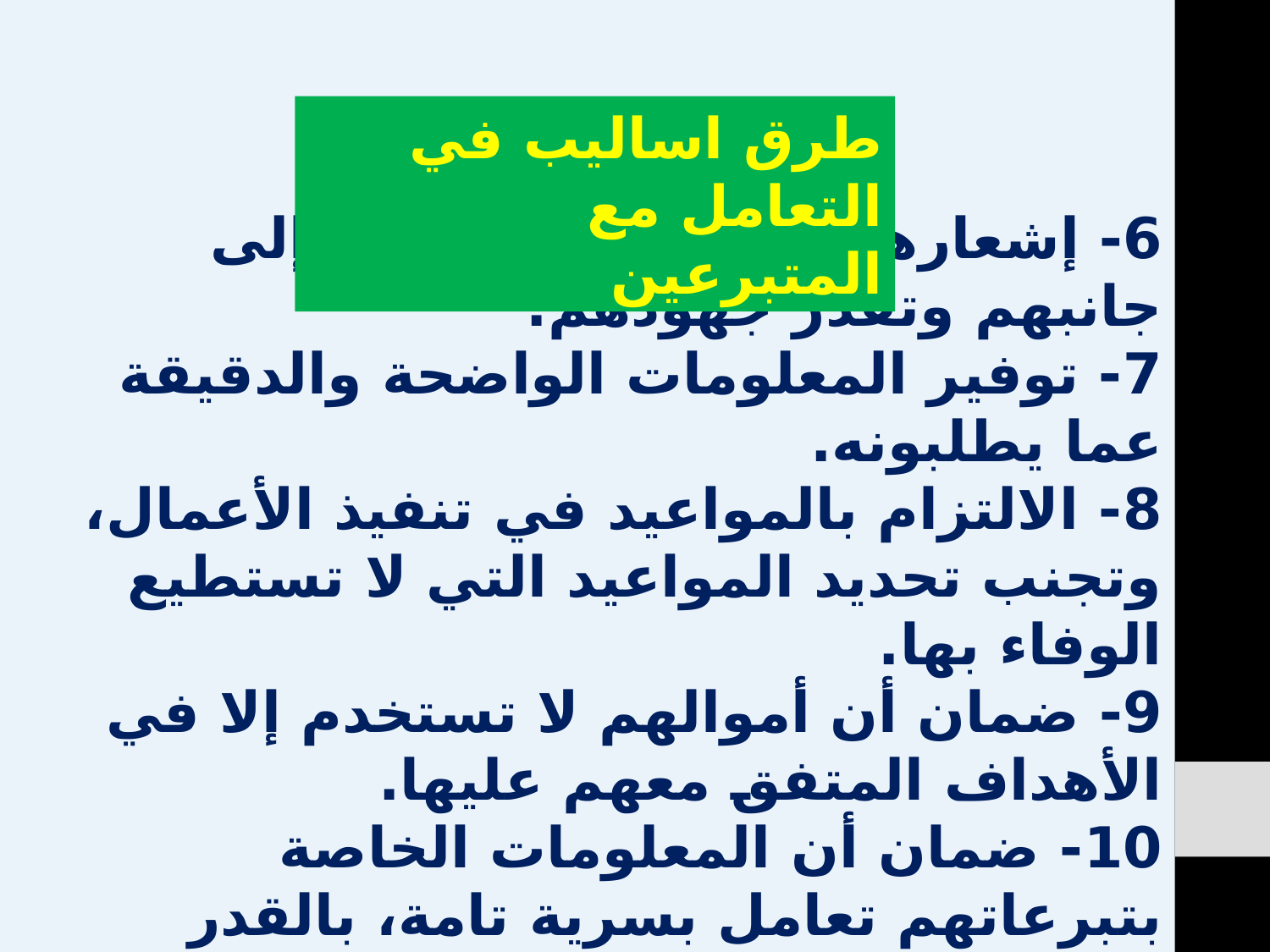

طرق اساليب في التعامل مع المتبرعين
6- إشعارهم بأن المنظمة تقف إلى جانبهم وتقدر جهودهم.
7- توفير المعلومات الواضحة والدقيقة عما يطلبونه.
8- الالتزام بالمواعيد في تنفيذ الأعمال، وتجنب تحديد المواعيد التي لا تستطيع الوفاء بها.
9- ضمان أن أموالهم لا تستخدم إلا في الأهداف المتفق معهم عليها.
10- ضمان أن المعلومات الخاصة بتبرعاتهم تعامل بسرية تامة، بالقدر المسموح به قانونا.
11- تجنب تهميشهم من خلال اتباع الشفافية والوضوح في اطلاعهم على تبرعاتهم